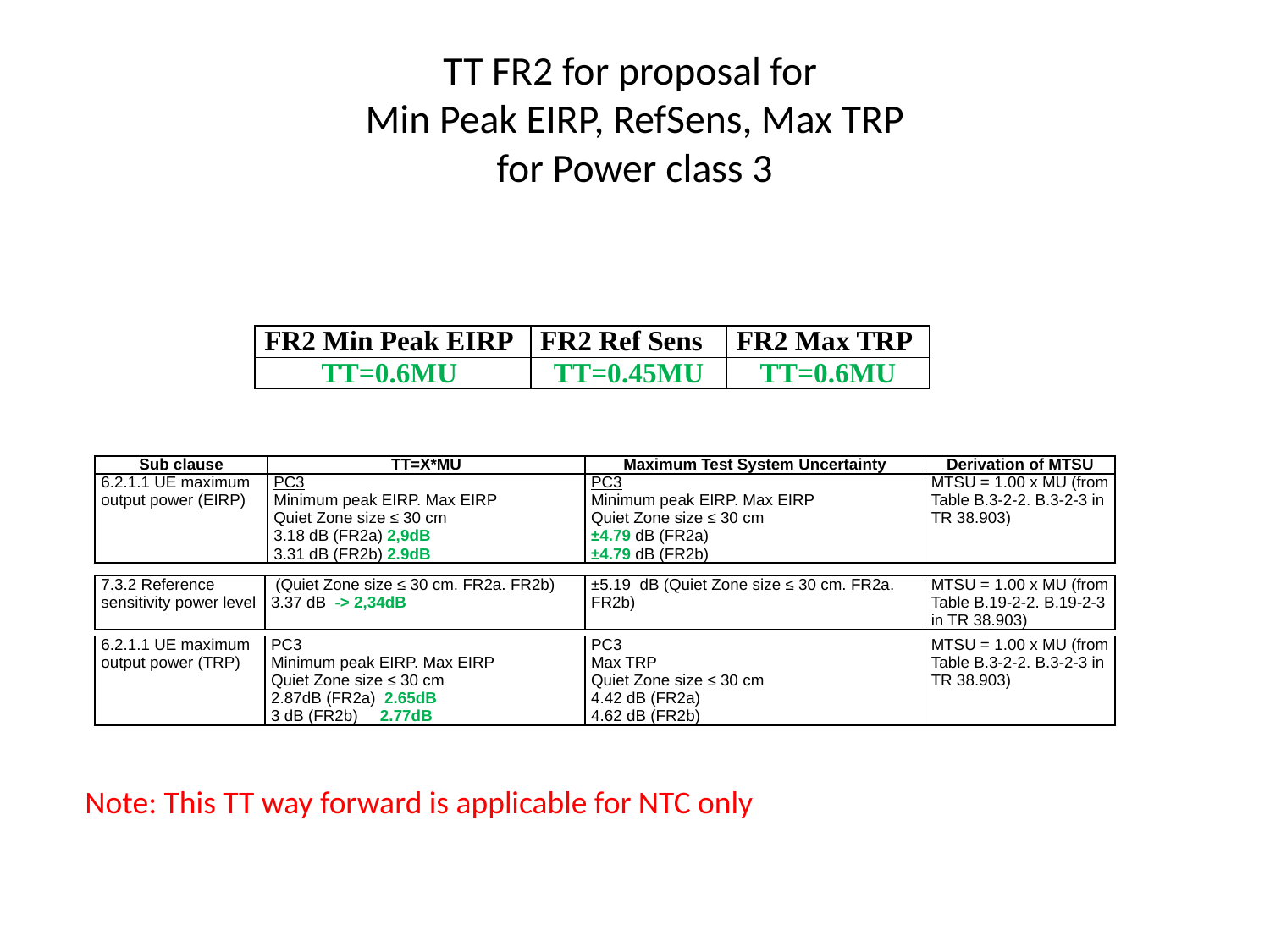

# TT FR2 for proposal for Min Peak EIRP, RefSens, Max TRP for Power class 3
| FR2 Min Peak EIRP | FR2 Ref Sens | FR2 Max TRP |
| --- | --- | --- |
| TT=0.6MU | TT=0.45MU | TT=0.6MU |
| Sub clause | TT=X\*MU | Maximum Test System Uncertainty | Derivation of MTSU |
| --- | --- | --- | --- |
| 6.2.1.1 UE maximum output power (EIRP) | PC3 Minimum peak EIRP. Max EIRP Quiet Zone size ≤ 30 cm 3.18 dB (FR2a) 2,9dB 3.31 dB (FR2b) 2.9dB | PC3 Minimum peak EIRP. Max EIRP Quiet Zone size ≤ 30 cm ±4.79 dB (FR2a) ±4.79 dB (FR2b) | MTSU = 1.00 x MU (from Table B.3-2-2. B.3-2-3 in TR 38.903) |
| 7.3.2 Reference sensitivity power level | (Quiet Zone size ≤ 30 cm. FR2a. FR2b) 3.37 dB -> 2,34dB | ±5.19 dB (Quiet Zone size ≤ 30 cm. FR2a. FR2b) | MTSU = 1.00 x MU (from Table B.19-2-2. B.19-2-3 in TR 38.903) |
| --- | --- | --- | --- |
| 6.2.1.1 UE maximum output power (TRP) | PC3 Minimum peak EIRP. Max EIRP Quiet Zone size ≤ 30 cm 2.87dB (FR2a) 2.65dB 3 dB (FR2b) 2.77dB | PC3 Max TRP Quiet Zone size ≤ 30 cm 4.42 dB (FR2a) 4.62 dB (FR2b) | MTSU = 1.00 x MU (from Table B.3-2-2. B.3-2-3 in TR 38.903) |
| --- | --- | --- | --- |
Note: This TT way forward is applicable for NTC only